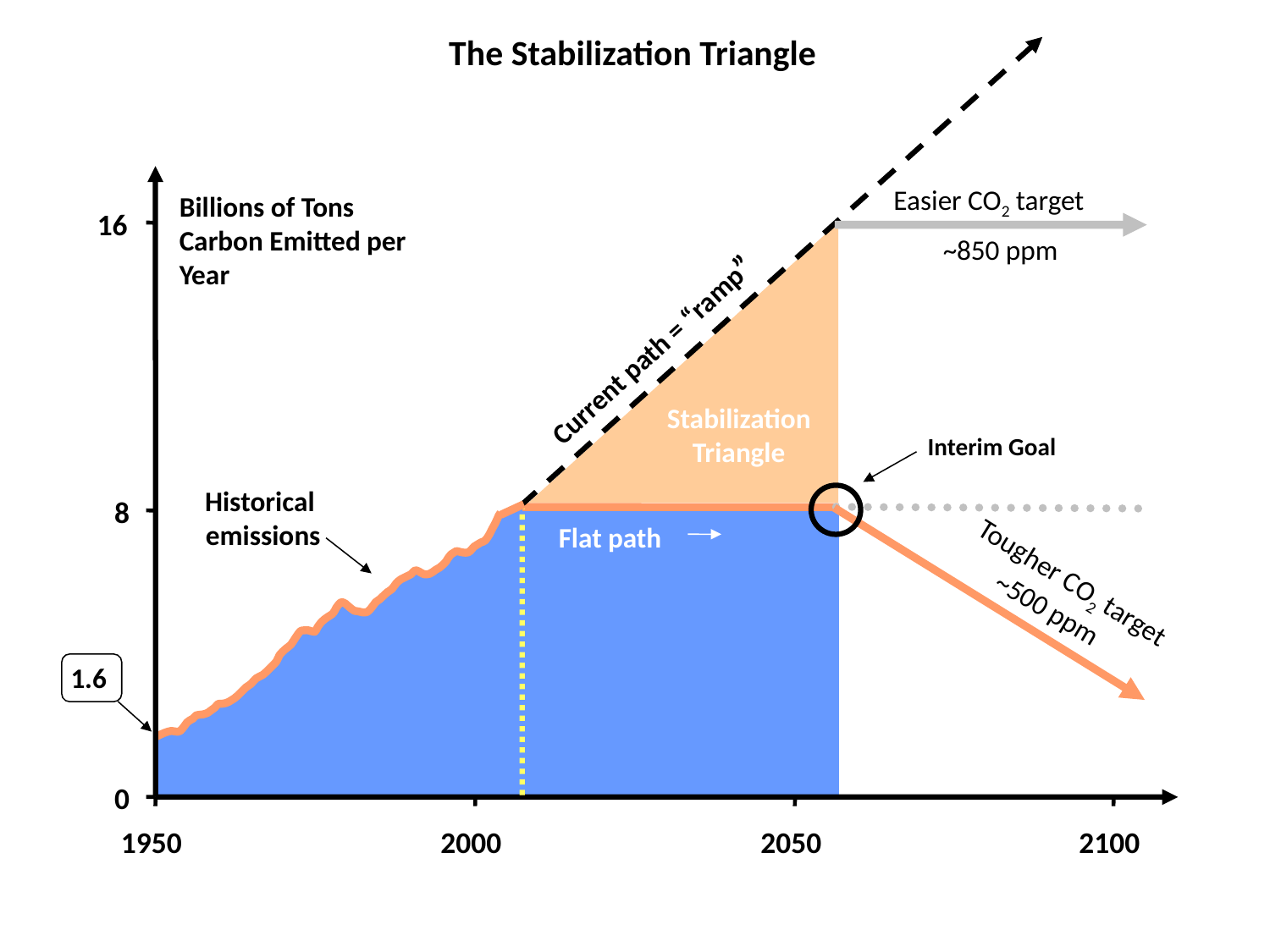

The Stabilization Triangle

Easier CO2 target
Billions of Tons  Carbon Emitted per Year
Current path = “ramp”
16

~850 ppm
Stabilization Triangle
Interim Goal

Historical
 emissions

8

Flat path

Tougher CO2 target

~500 ppm

1.6

0

1950
2000
2050
2100